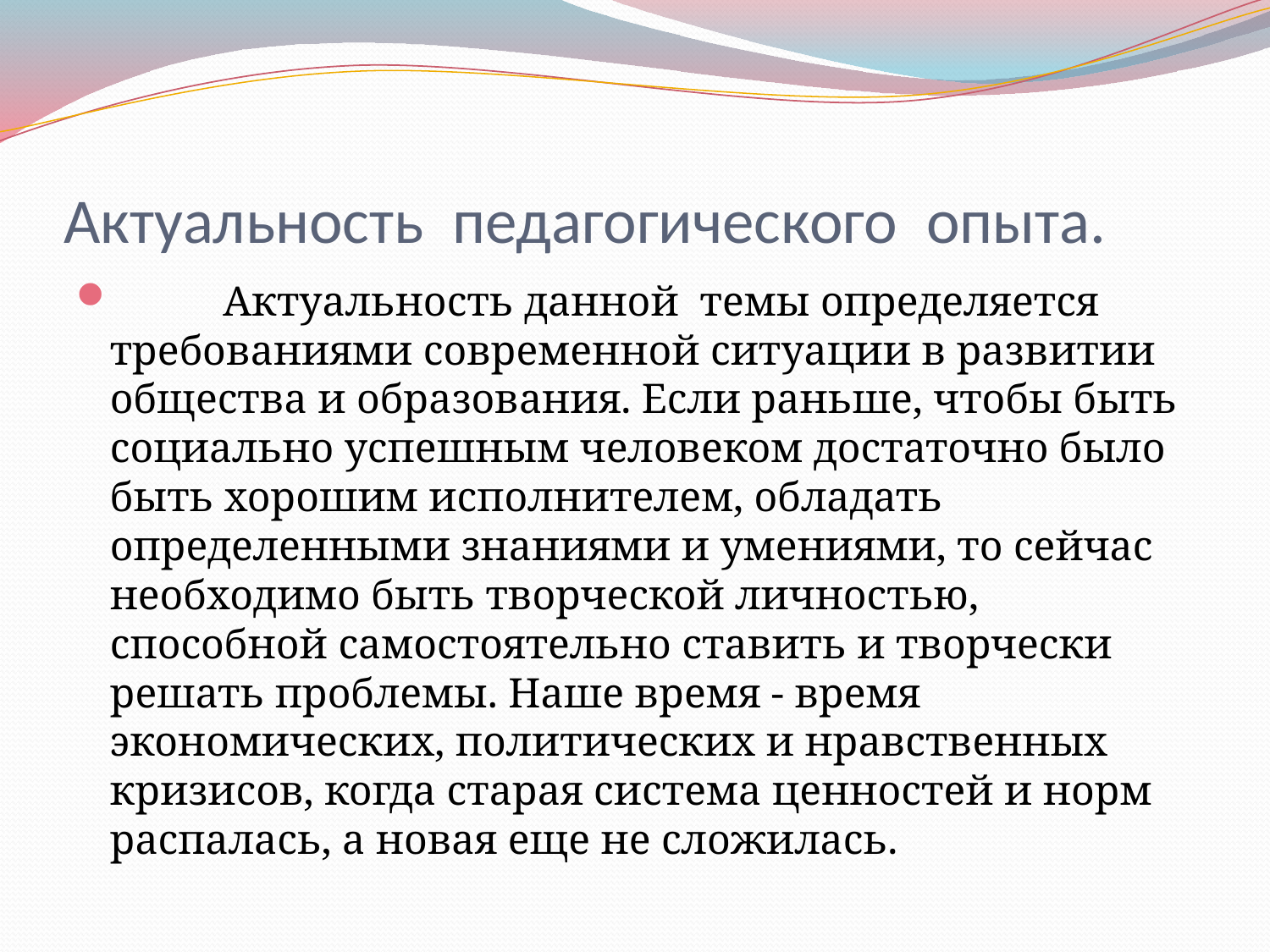

# Актуальность  педагогического  опыта.
	Актуальность данной  темы определяется требованиями современной ситуации в развитии общества и образования. Если раньше, чтобы быть социально успешным человеком достаточно было быть хорошим исполнителем, обладать определенными знаниями и умениями, то сейчас необходимо быть творческой личностью, способной самостоятельно ставить и творчески решать проблемы. Наше время - время  экономических, политических и нравственных кризисов, когда старая система ценностей и норм распалась, а новая еще не сложилась.